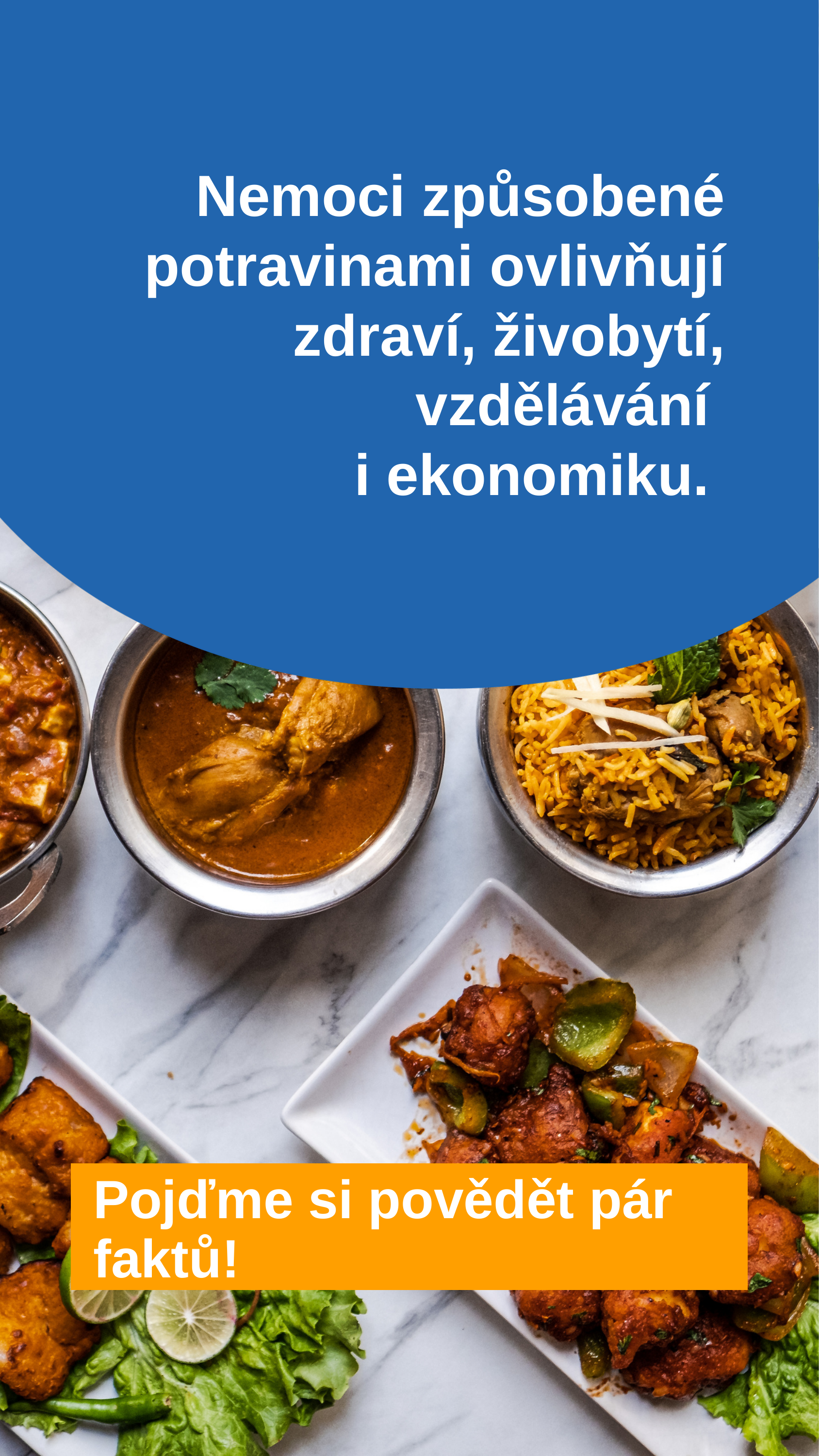

Nemoci způsobené potravinami ovlivňují zdraví, živobytí, vzdělávání
i ekonomiku.

Pojďme si povědět pár faktů!